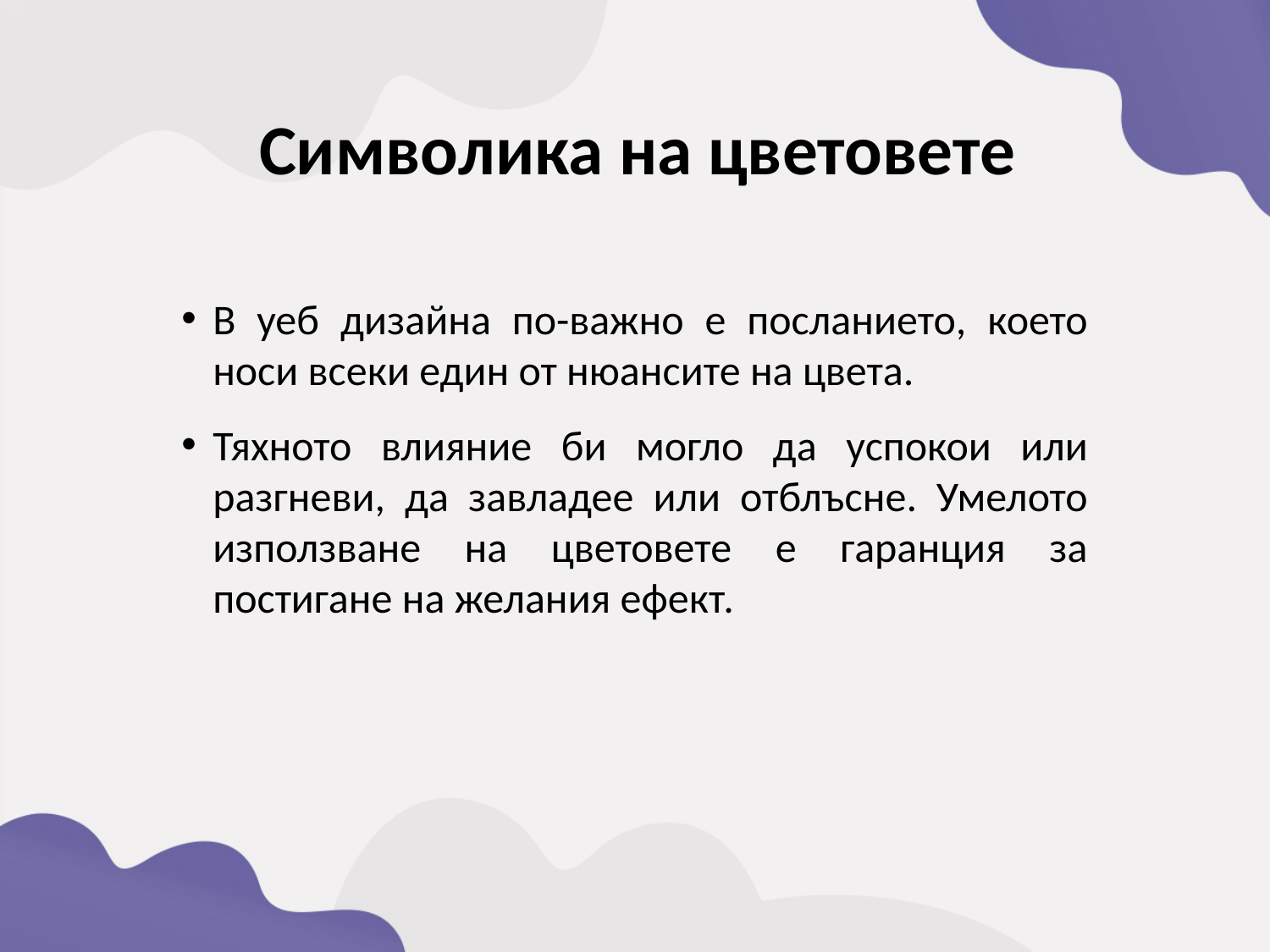

Символика на цветовете

В уеб дизайна по-важно е посланието, което носи всеки един от нюансите на цвета.
Тяхното влияние би могло да успокои или разгневи, да завладее или отблъсне. Умелото използване на цветовете е гаранция за постигане на желания ефект.